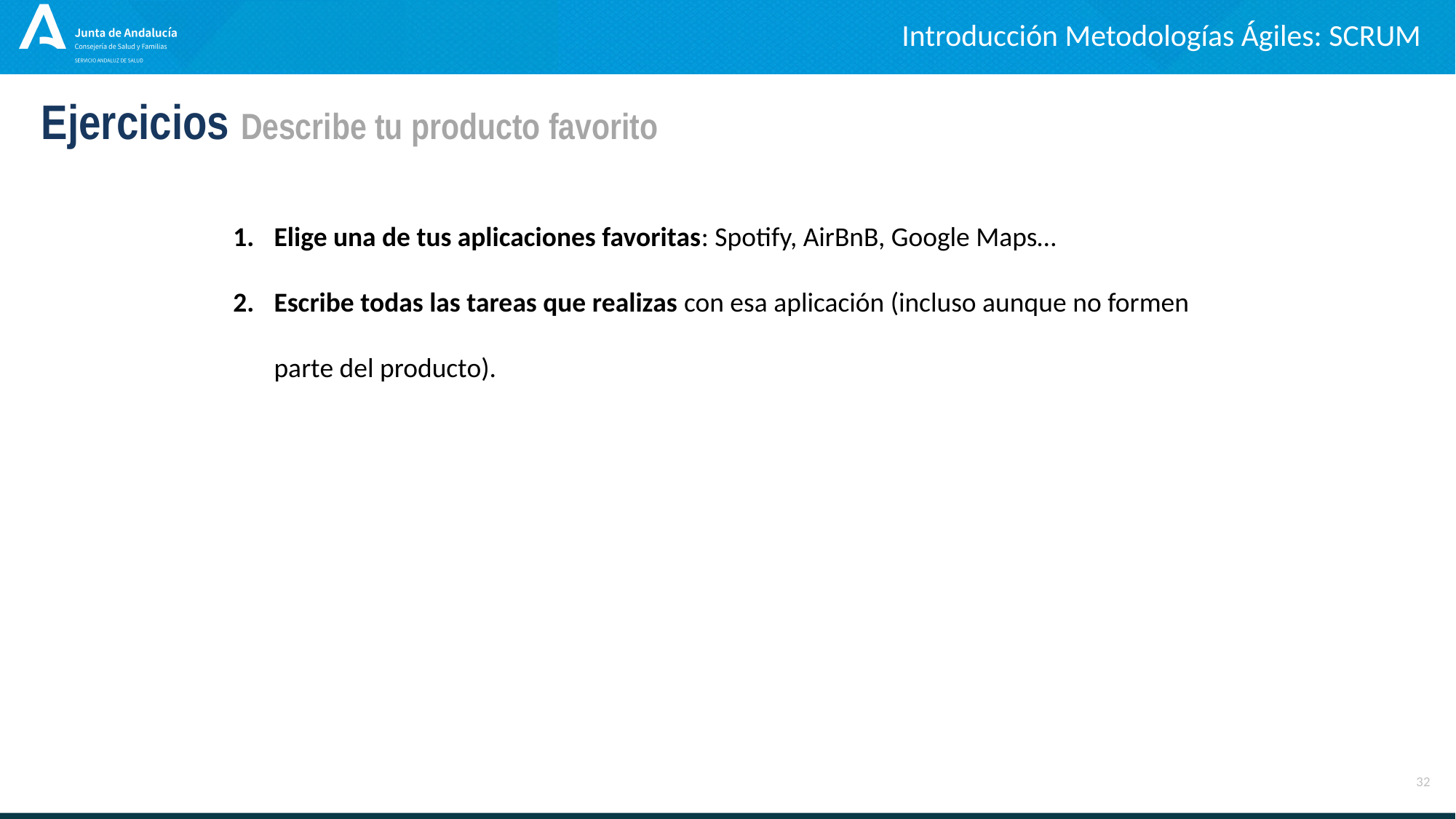

Introducción Metodologías Ágiles: SCRUM

Ejercicios Describe tu producto favorito

Elige una de tus aplicaciones favoritas: Spotify, AirBnB, Google Maps…
Escribe todas las tareas que realizas con esa aplicación (incluso aunque no formen parte del producto).
32